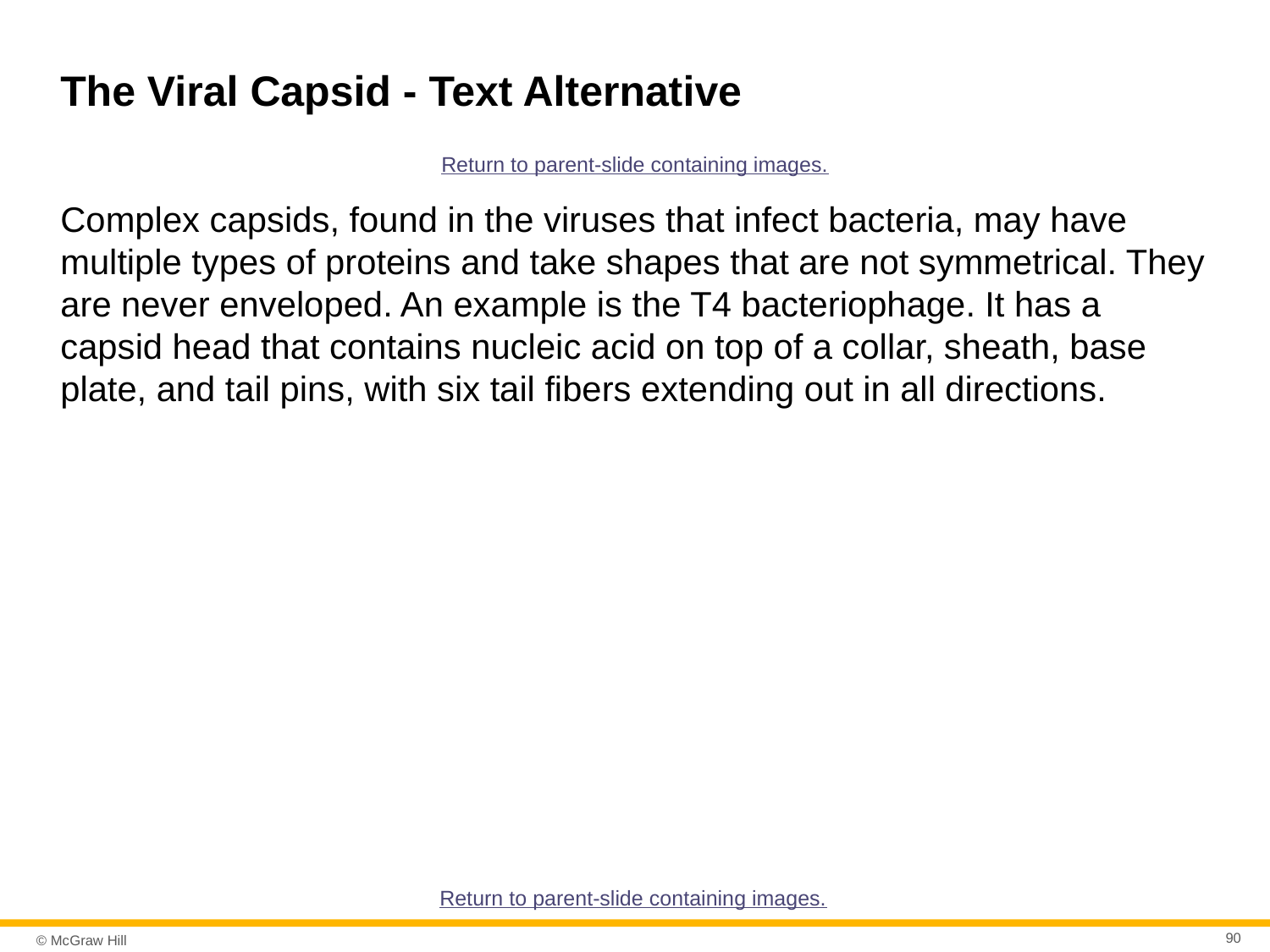

# The Viral Capsid - Text Alternative
Return to parent-slide containing images.
Complex capsids, found in the viruses that infect bacteria, may have multiple types of proteins and take shapes that are not symmetrical. They are never enveloped. An example is the T4 bacteriophage. It has a capsid head that contains nucleic acid on top of a collar, sheath, base plate, and tail pins, with six tail fibers extending out in all directions.
Return to parent-slide containing images.